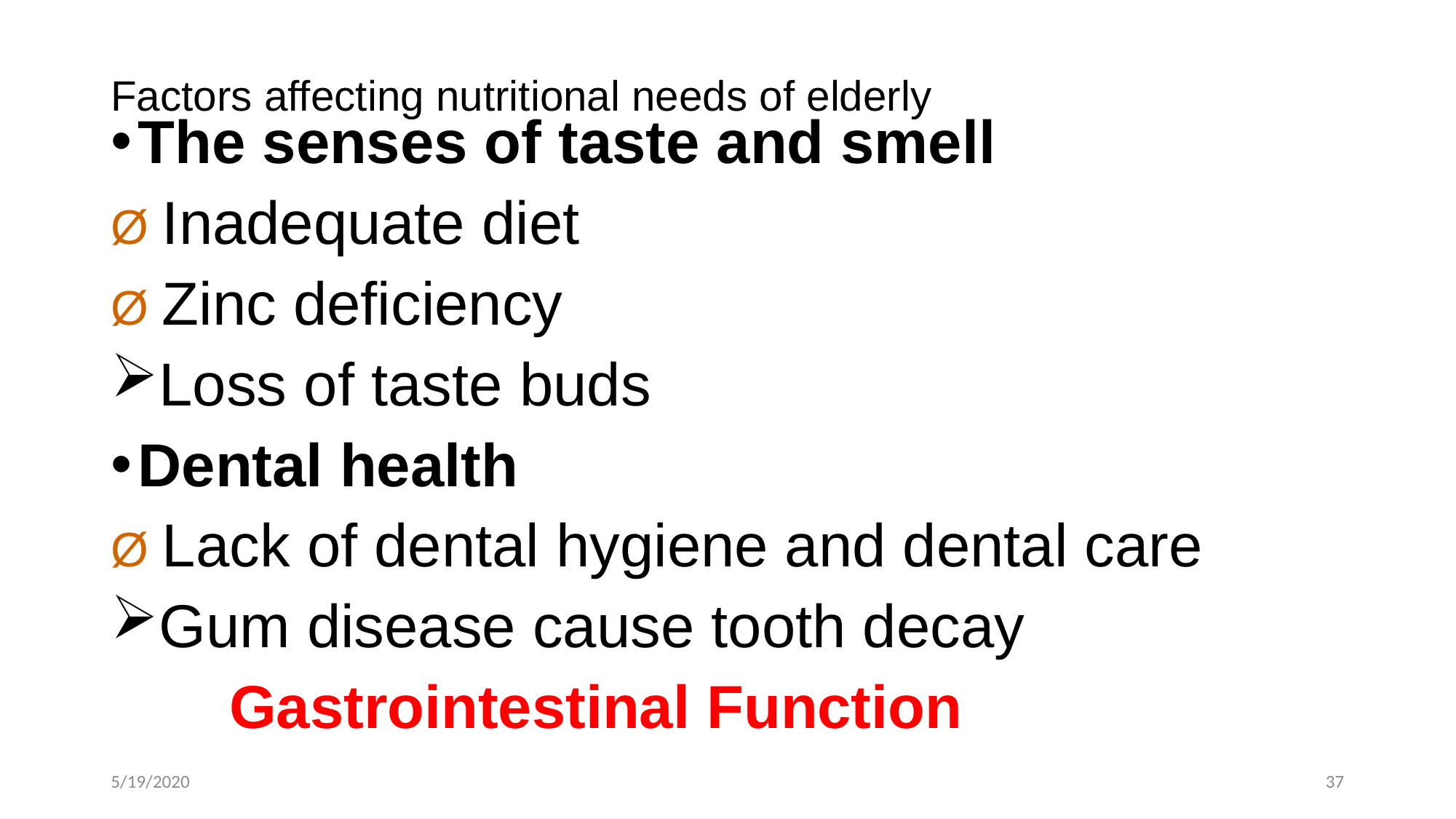

# Factors affecting nutritional needs of elderly
The senses of taste and smell
Ø Inadequate diet
Ø Zinc deficiency
Loss of taste buds
Dental health
Ø Lack of dental hygiene and dental care
Gum disease cause tooth decay
       Gastrointestinal Function
5/19/2020
37